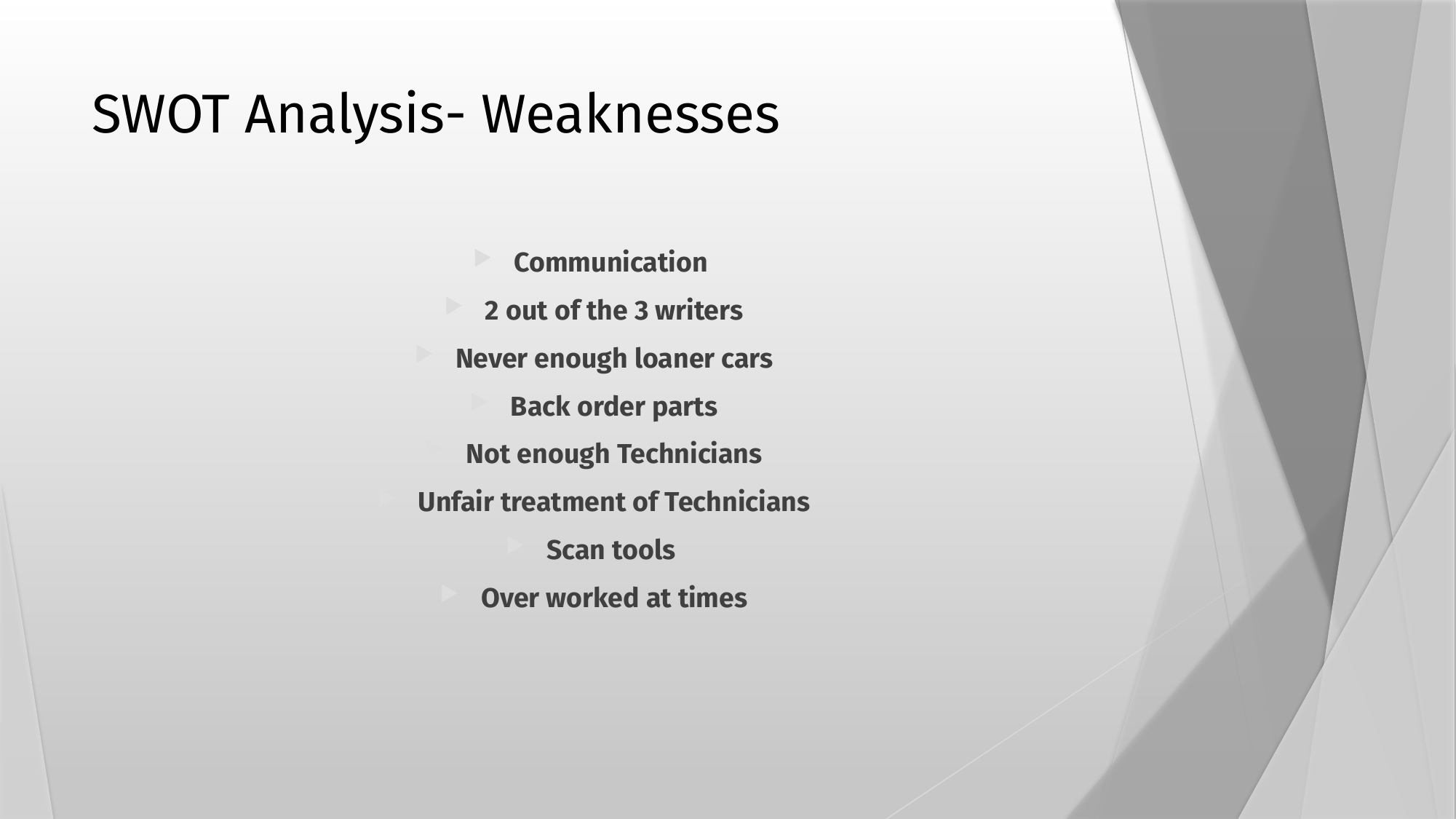

# SWOT Analysis- Weaknesses

Communication
2 out of the 3 writers
Never enough loaner cars
Back order parts
Not enough Technicians
Unfair treatment of Technicians
Scan tools
Over worked at times